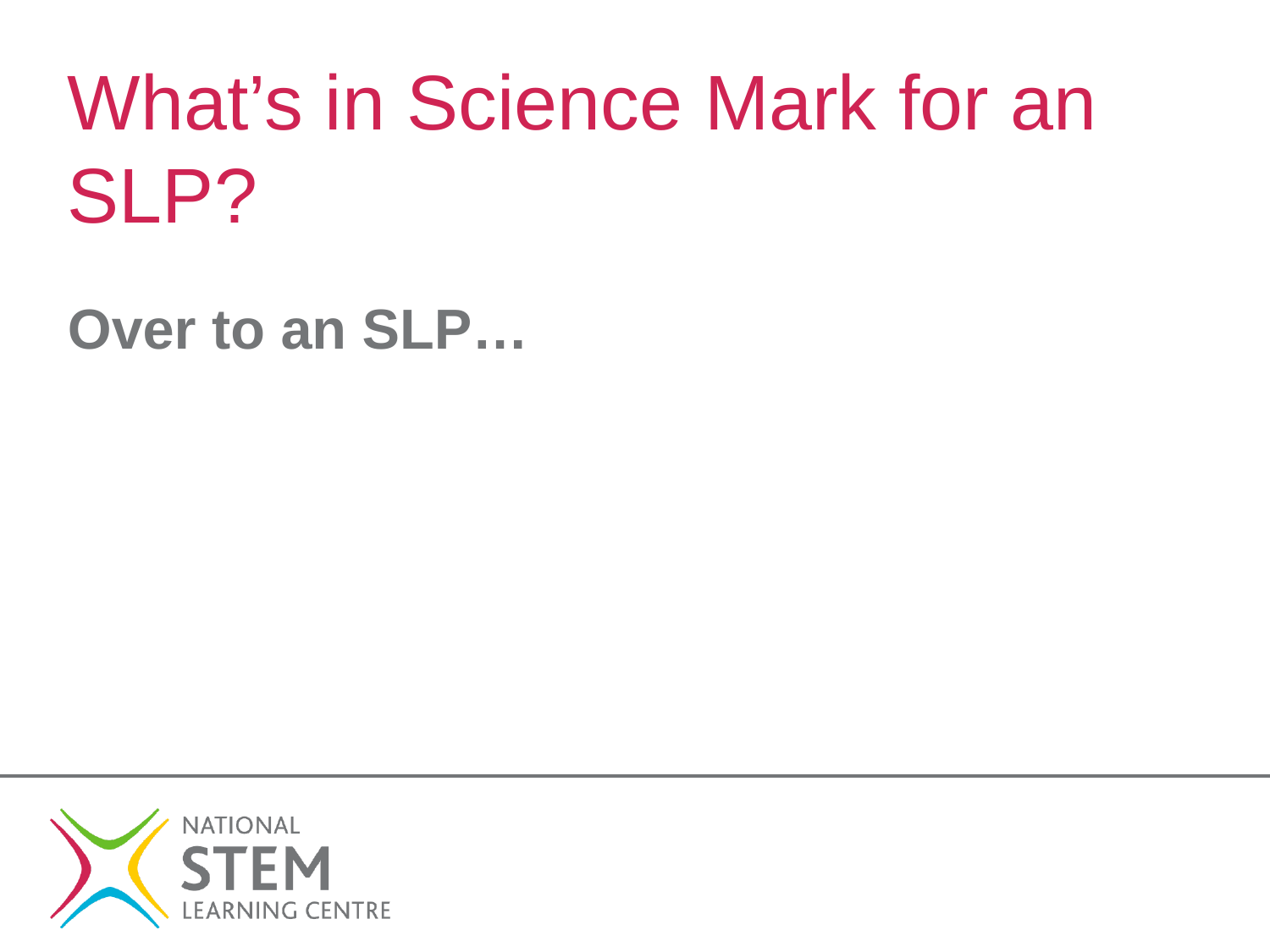

# What’s in Science Mark for an SLP?
Over to an SLP…